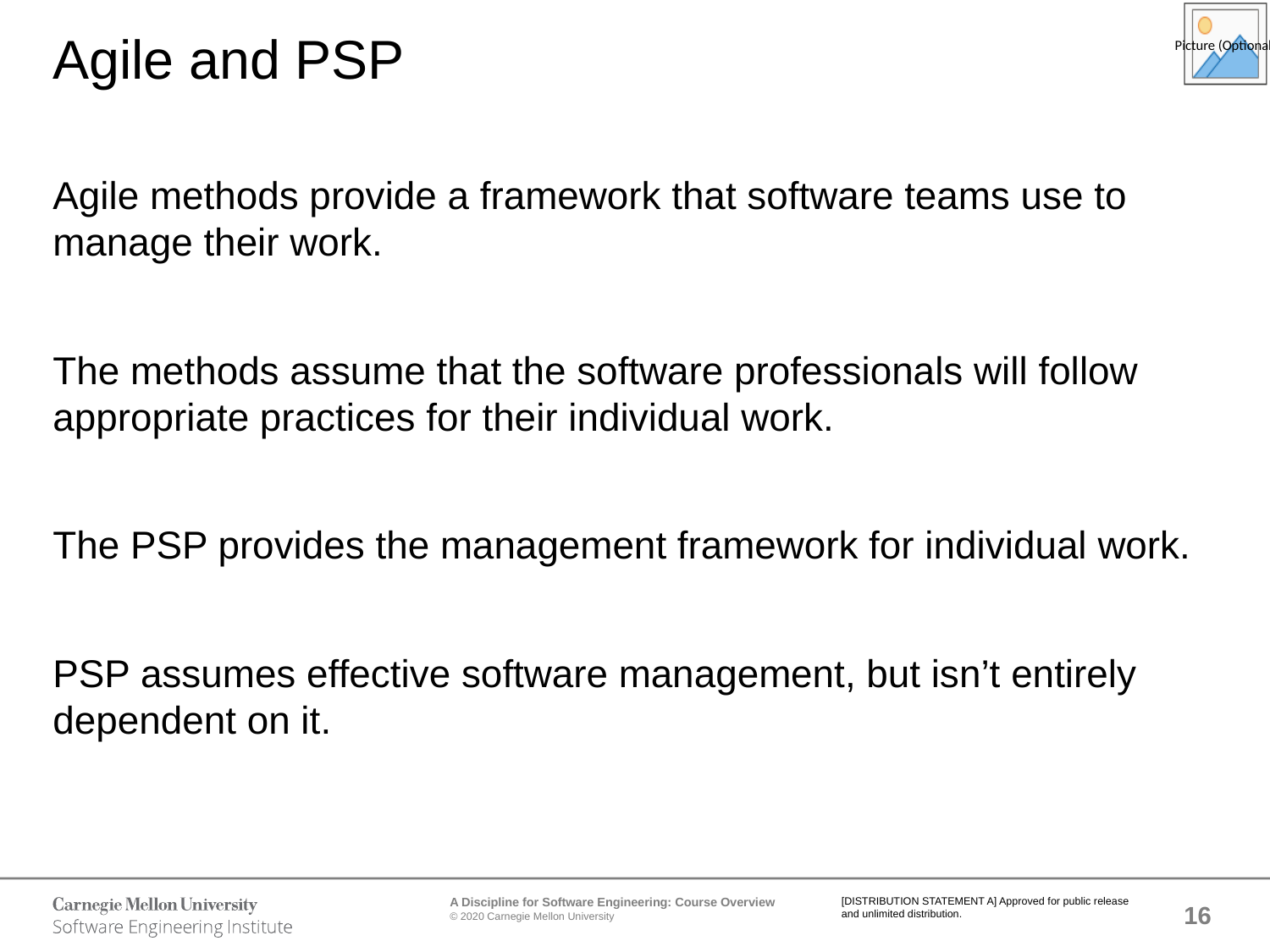

# Agile and PSP
Agile methods provide a framework that software teams use to  manage their work.

The methods assume that the software professionals will follow appropriate practices for their individual work.

The PSP provides the management framework for individual work.

PSP assumes effective software management, but isn’t entirely dependent on it.